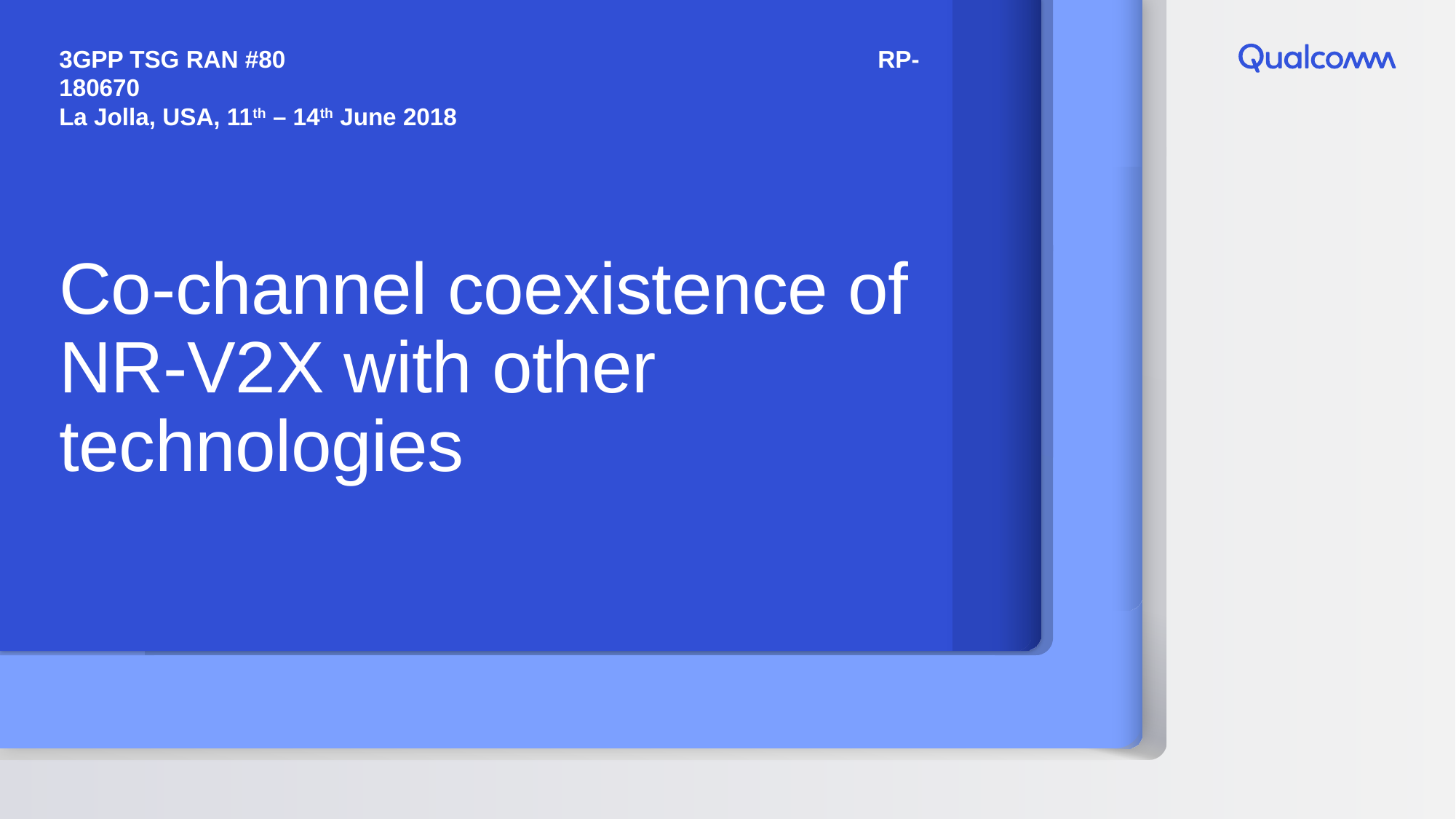

3GPP TSG RAN #80	                                                                         RP-180670
La Jolla, USA, 11th – 14th June 2018

# Co-channel coexistence of NR-V2X with other technologies